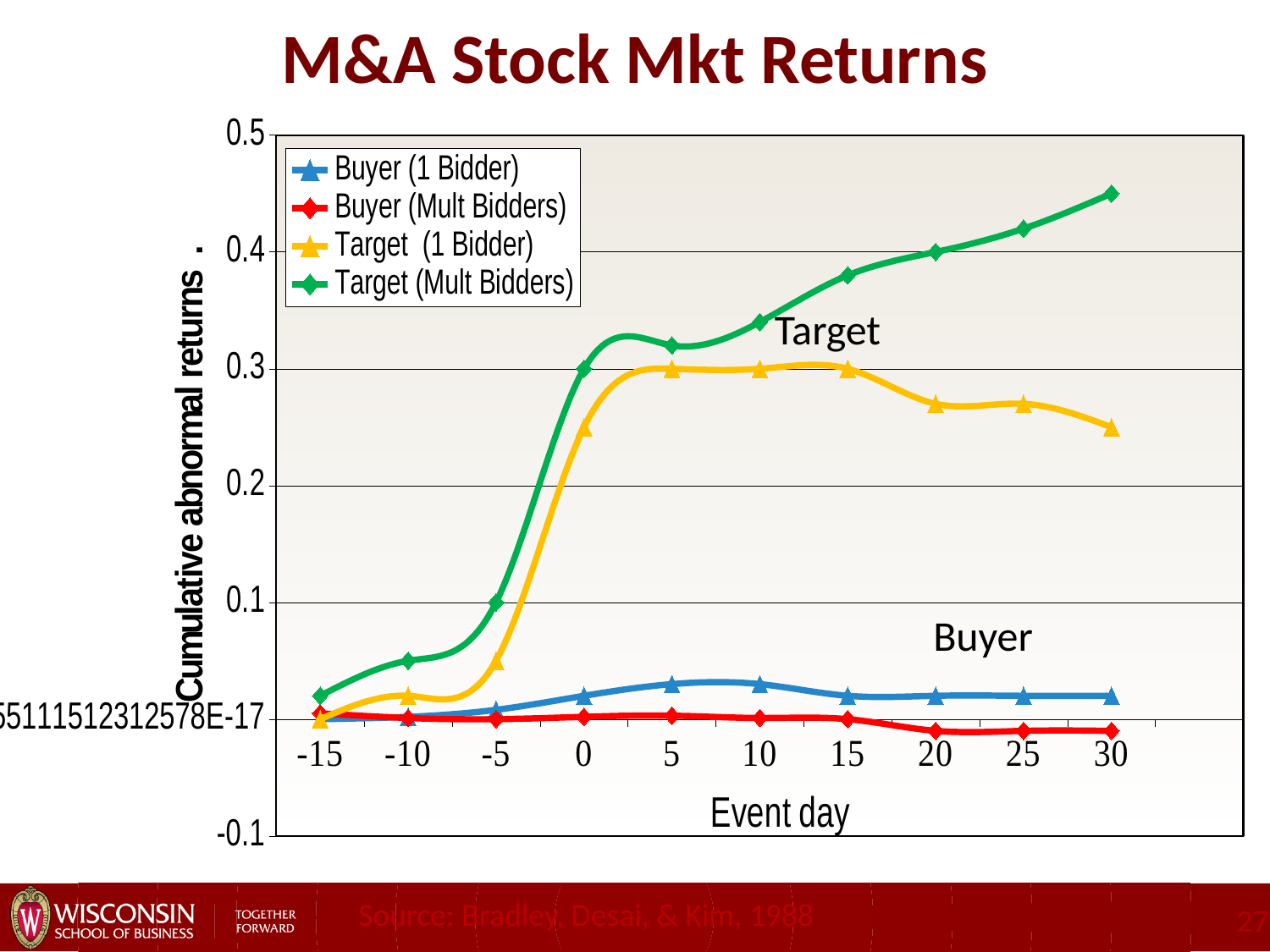

# M&A Stock Mkt Returns

### Chart

| Category | Buyer (1 Bidder) | Buyer (Mult Bidders) | Target  (1 Bidder) | Target (Mult Bidders) |
|---|---|---|---|---|
| -15 | 0.0 | 0.005000000000000022 | 0.0 | 0.020000000000000046 |
| -10 | 0.0020000000000000052 | 0.0010000000000000041 | 0.020000000000000046 | 0.0500000000000001 |
| -5 | 0.008000000000000023 | 0.0 | 0.0500000000000001 | 0.1 |
| 0 | 0.020000000000000046 | 0.0020000000000000052 | 0.25 | 0.3000000000000003 |
| 5 | 0.030000000000000072 | 0.0030000000000000152 | 0.3000000000000003 | 0.32000000000000245 |
| 10 | 0.030000000000000072 | 0.0010000000000000041 | 0.3000000000000003 | 0.34000000000000064 |
| 15 | 0.020000000000000046 | 0.0 | 0.3000000000000003 | 0.3800000000000024 |
| 20 | 0.020000000000000046 | -0.010000000000000024 | 0.27 | 0.4 |
| 25 | 0.020000000000000046 | -0.010000000000000024 | 0.27 | 0.4200000000000003 |
| 30 | 0.020000000000000046 | -0.010000000000000024 | 0.25 | 0.45 |
|  | None | None | None | None |
Target
Buyer
 Source: Bradley, Desai, & Kim, 1988